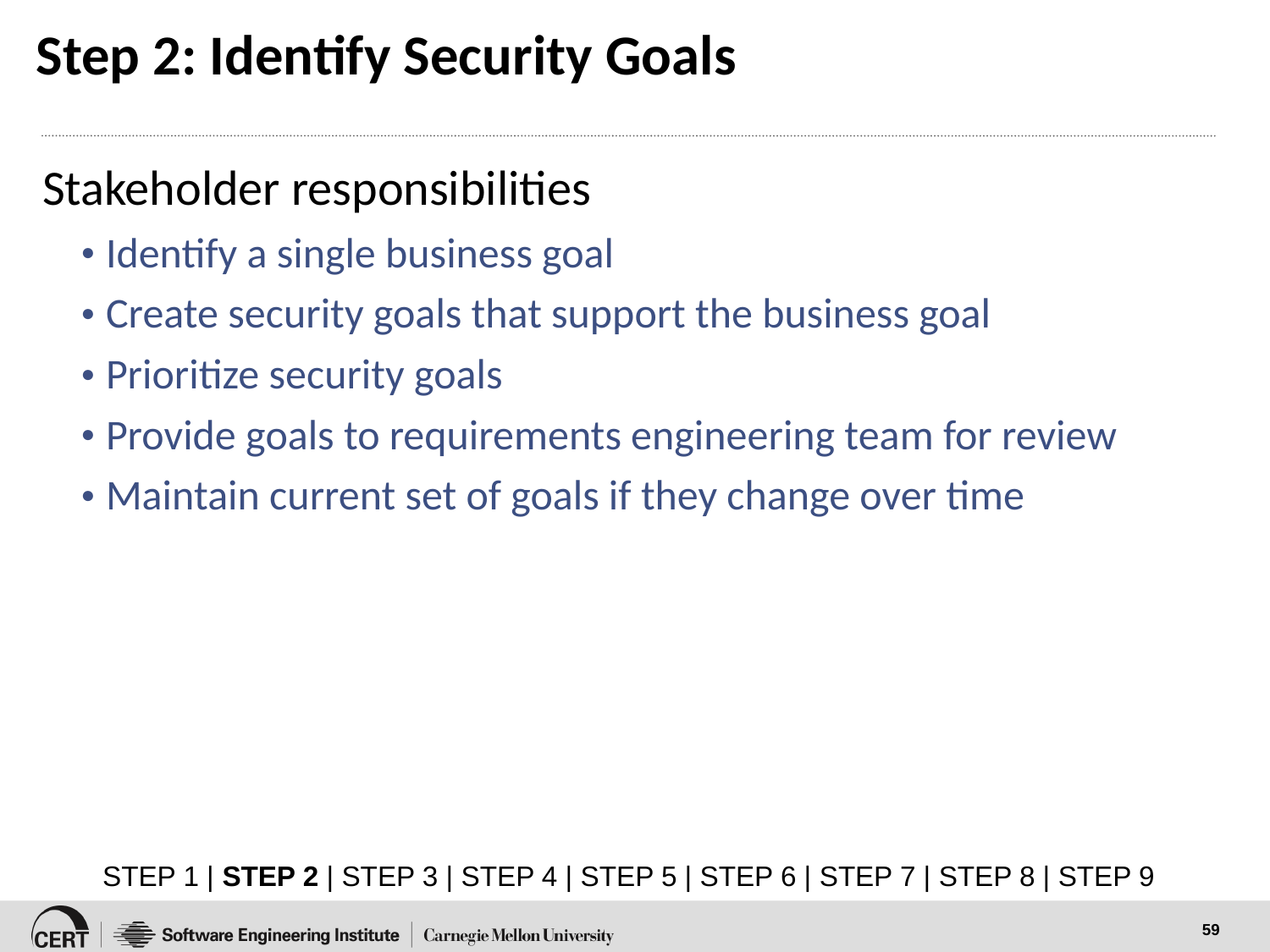

# Step 2: Identify Security Goals
Stakeholder responsibilities
Identify a single business goal
Create security goals that support the business goal
Prioritize security goals
Provide goals to requirements engineering team for review
Maintain current set of goals if they change over time
STEP 1 | STEP 2 | STEP 3 | STEP 4 | STEP 5 | STEP 6 | STEP 7 | STEP 8 | STEP 9